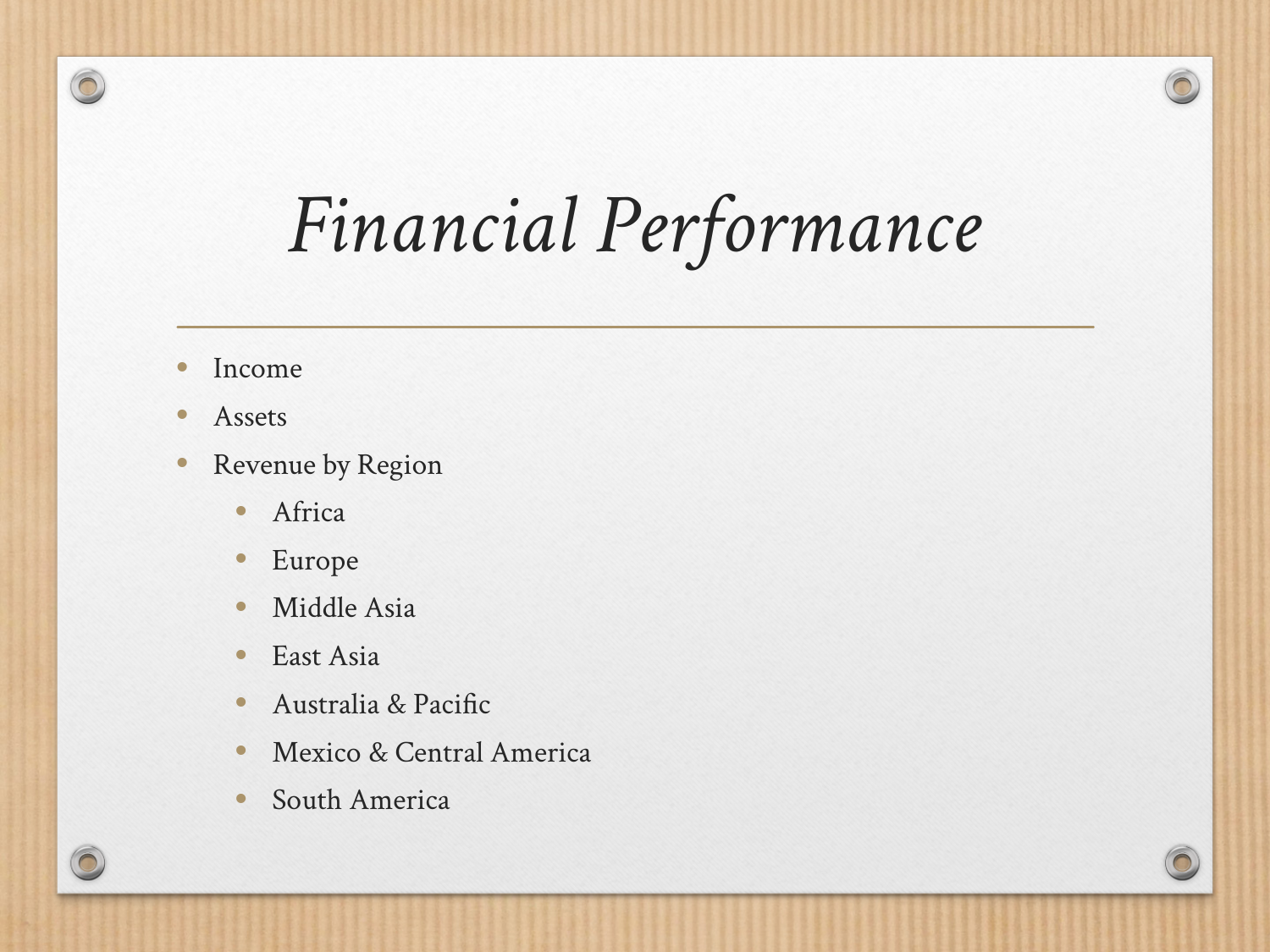

# Financial Performance
Income
Assets
Revenue by Region
Africa
Europe
Middle Asia
East Asia
Australia & Pacific
Mexico & Central America
South America